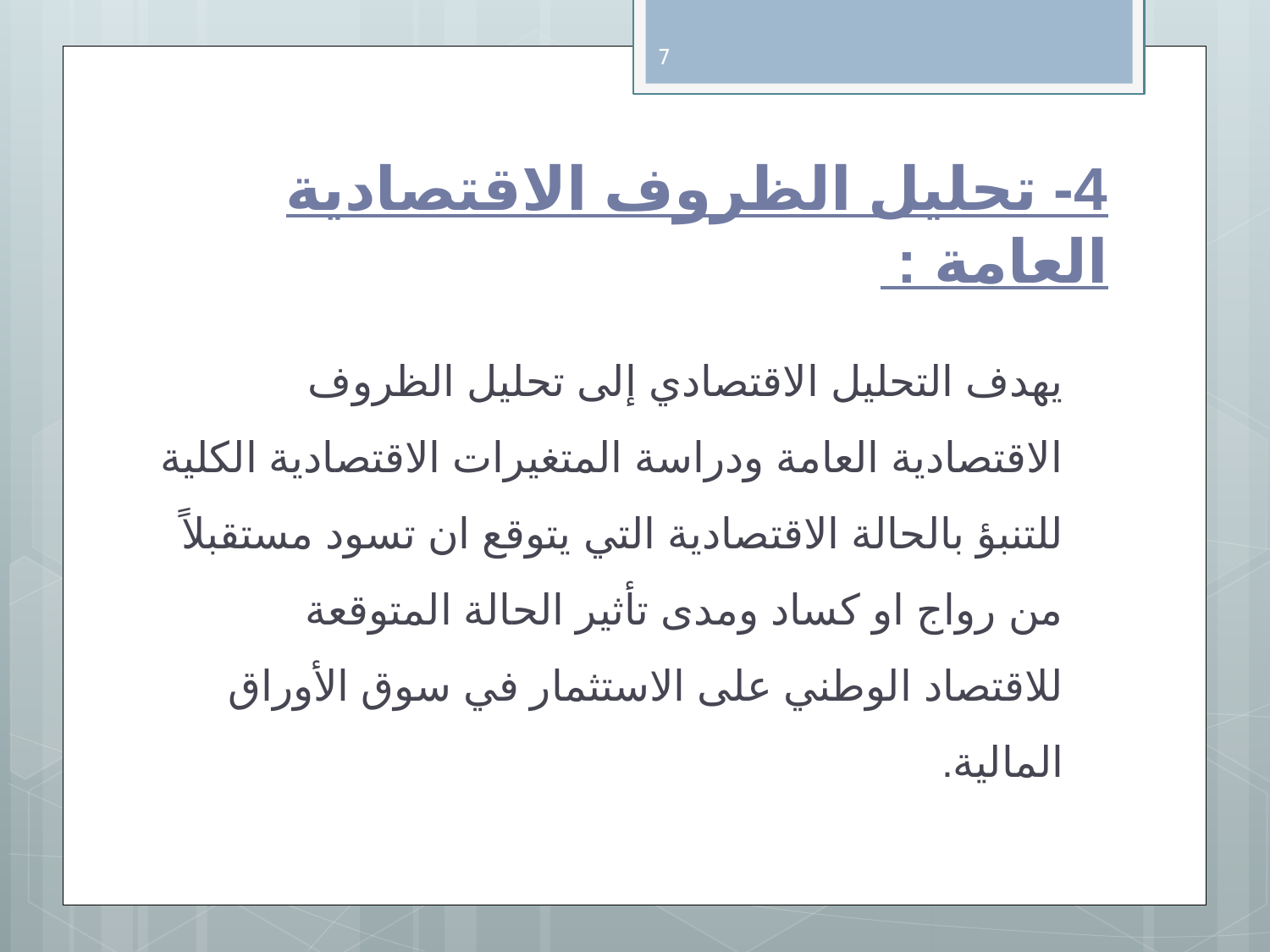

7
# 4- تحليل الظروف الاقتصادية العامة :
يهدف التحليل الاقتصادي إلى تحليل الظروف الاقتصادية العامة ودراسة المتغيرات الاقتصادية الكلية للتنبؤ بالحالة الاقتصادية التي يتوقع ان تسود مستقبلاً من رواج او كساد ومدى تأثير الحالة المتوقعة للاقتصاد الوطني على الاستثمار في سوق الأوراق المالية.